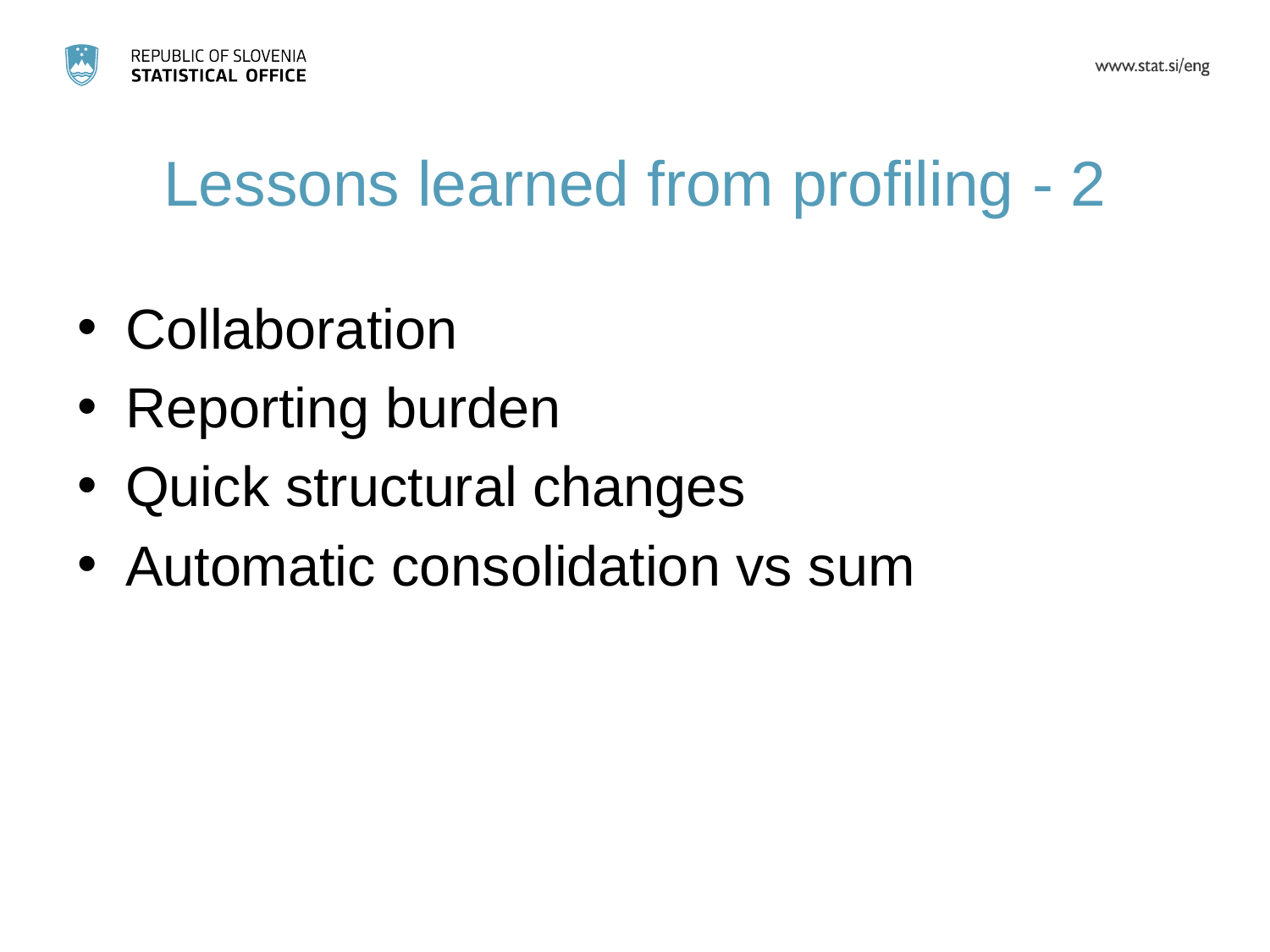

# Lessons learned from profiling - 2
Collaboration
Reporting burden
Quick structural changes
Automatic consolidation vs sum